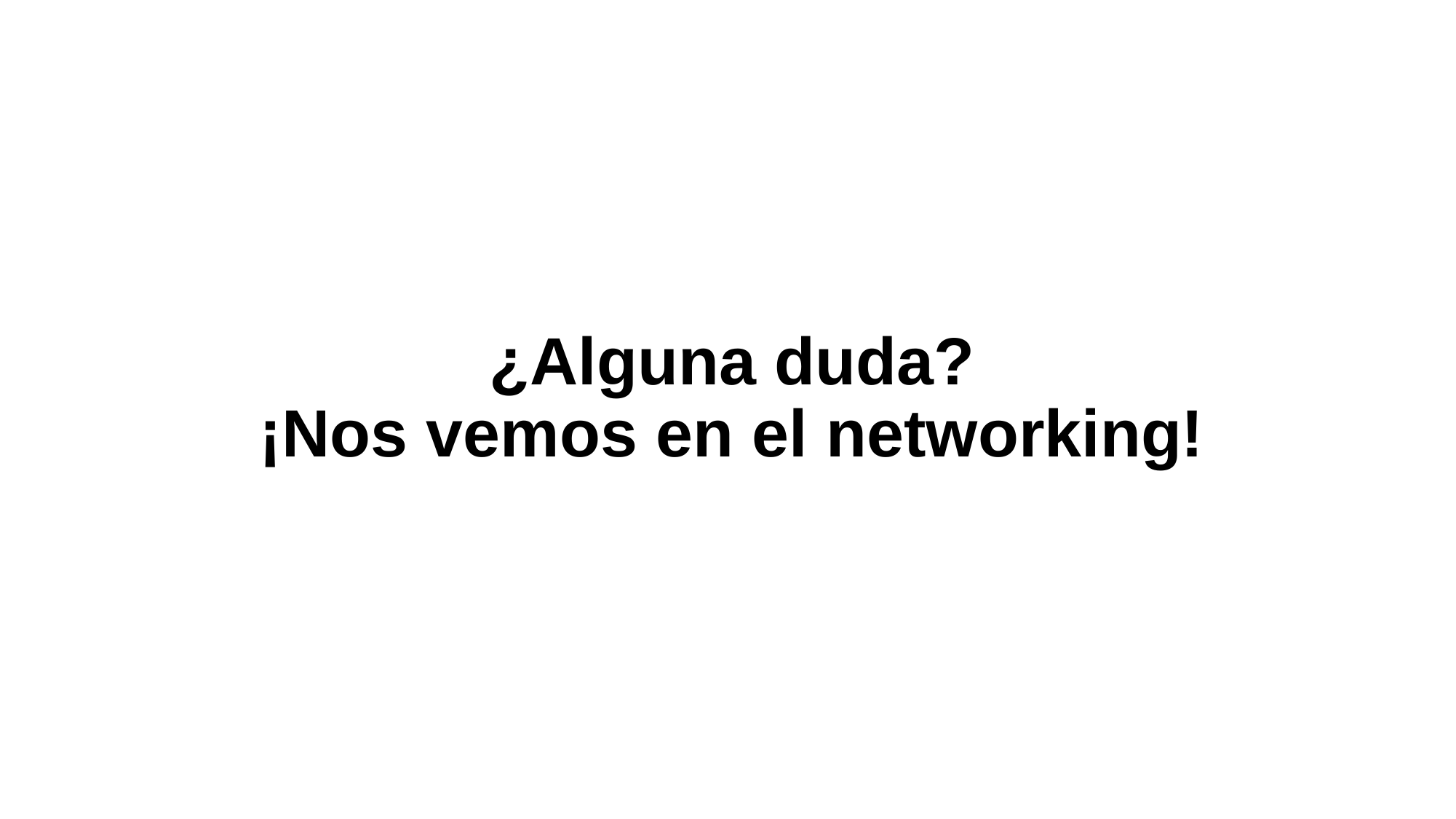

# ¿Alguna duda? ¡Nos vemos en el networking!